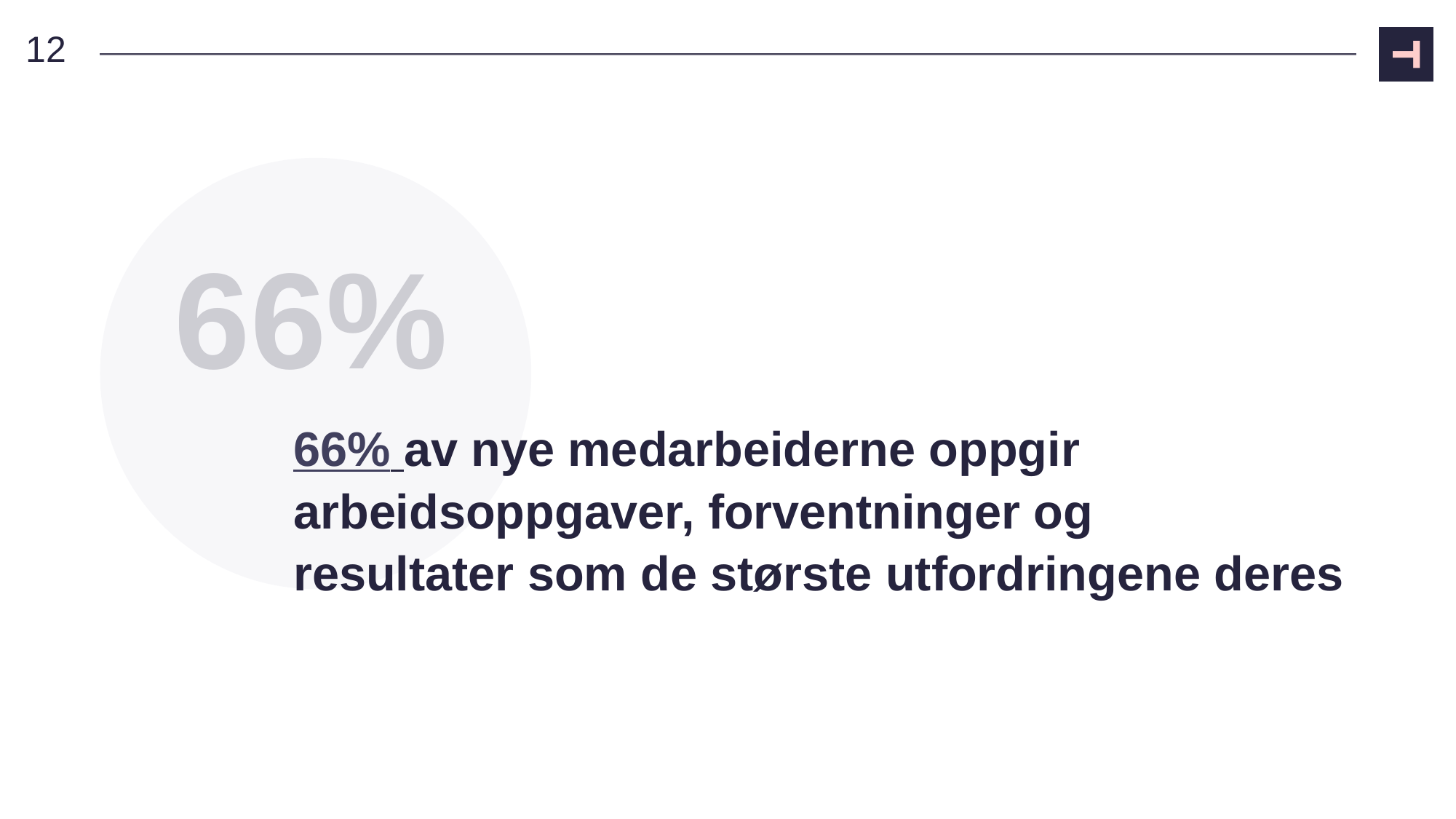

12

66%
# 66% av nye medarbeiderne oppgir arbeidsoppgaver, forventninger og resultater som de største utfordringene deres